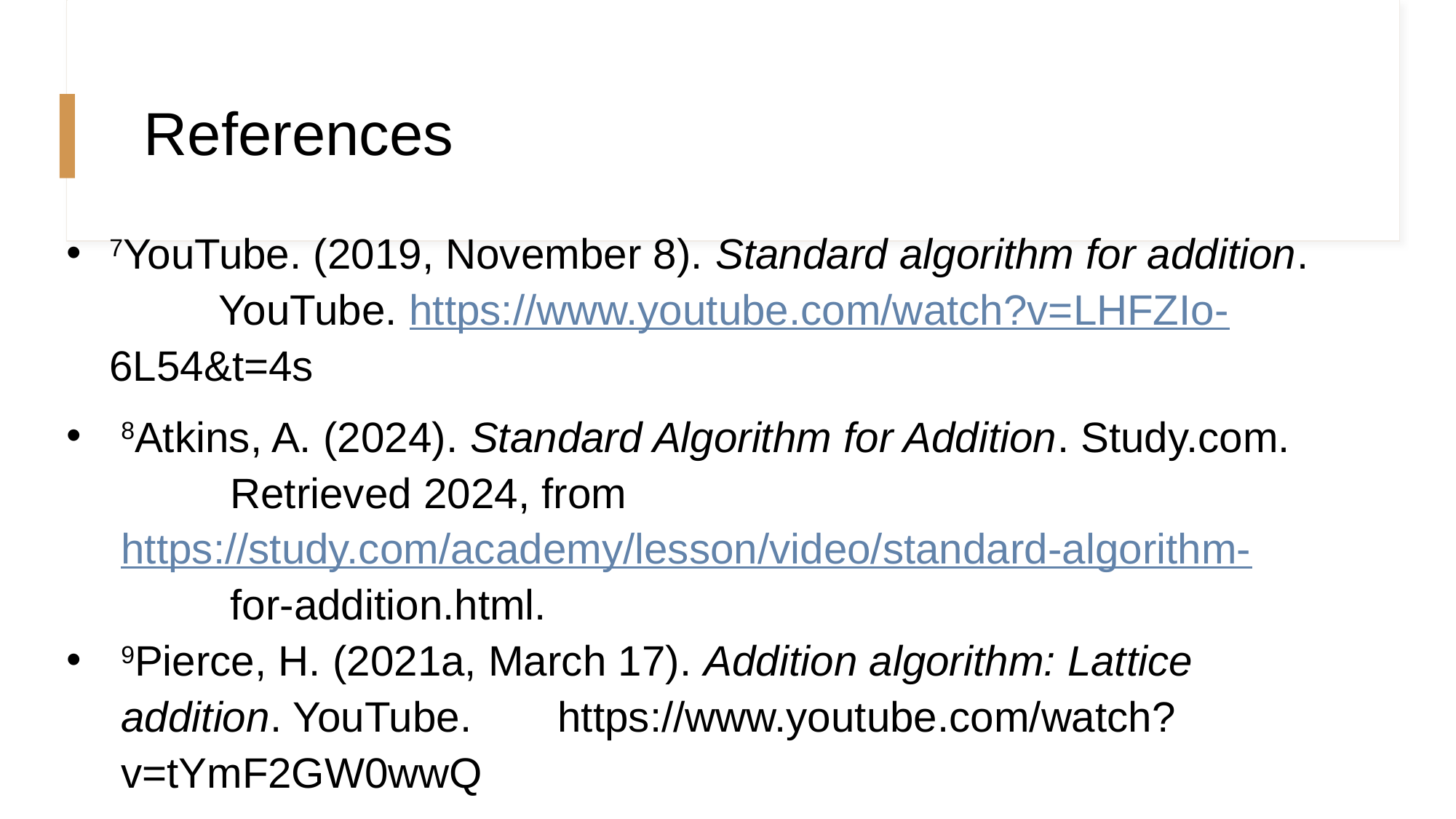

# References
7YouTube. (2019, November 8). Standard algorithm for addition. 	YouTube. https://www.youtube.com/watch?v=LHFZIo-	6L54&t=4s
8Atkins, A. (2024). Standard Algorithm for Addition. Study.com. 	Retrieved 2024, from 	https://study.com/academy/lesson/video/standard-algorithm-	for-addition.html.
9Pierce, H. (2021a, March 17). Addition algorithm: Lattice 	addition. YouTube. 	https://www.youtube.com/watch?v=tYmF2GW0wwQ